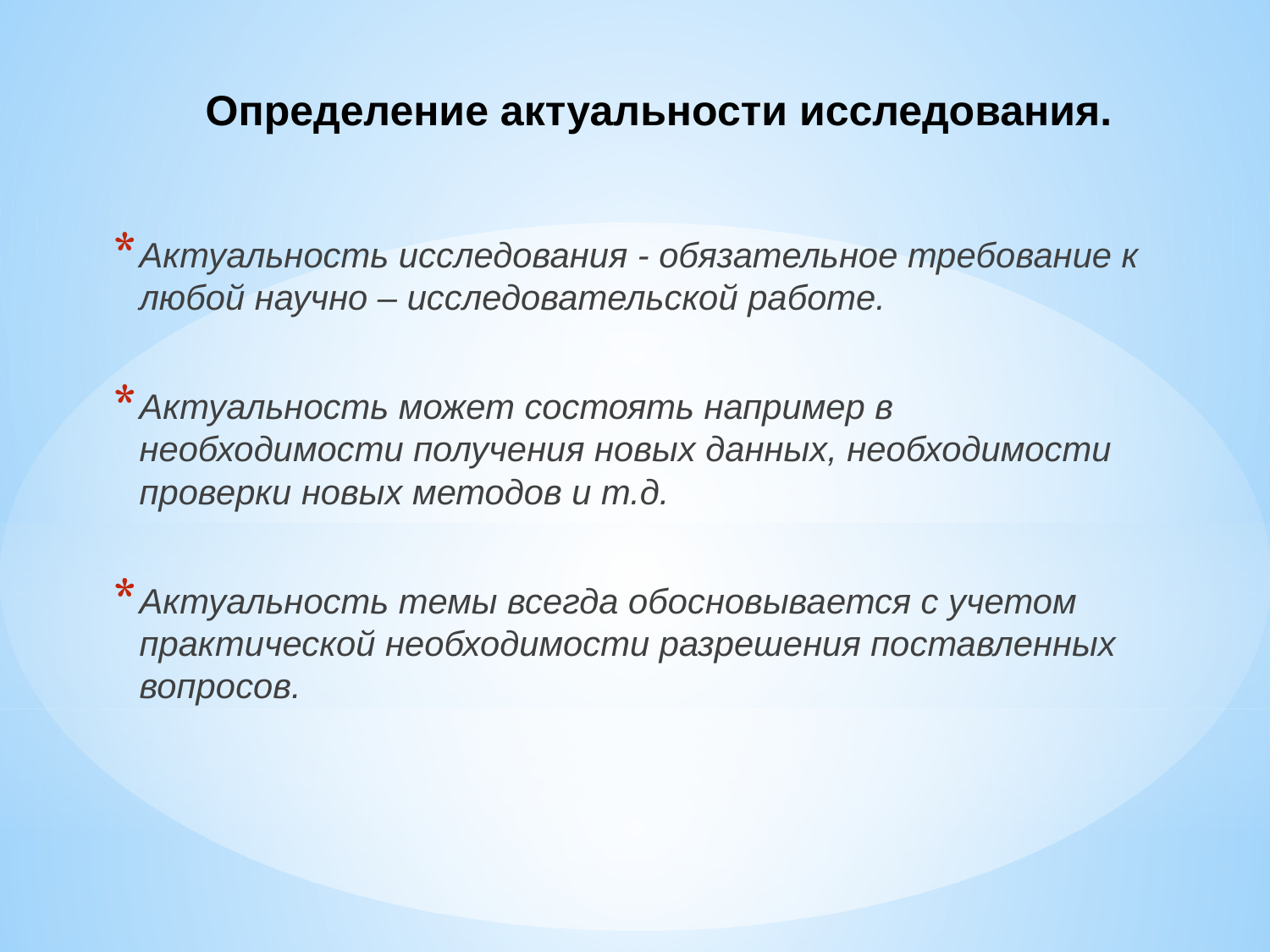

# Определение актуальности исследования.
Актуальность исследования - обязательное требование к любой научно – исследовательской работе.

Актуальность может состоять например в необходимости получения новых данных, необходимости проверки новых методов и т.д.

Актуальность темы всегда обосновывается с учетом практической необходимости разрешения поставленных вопросов.